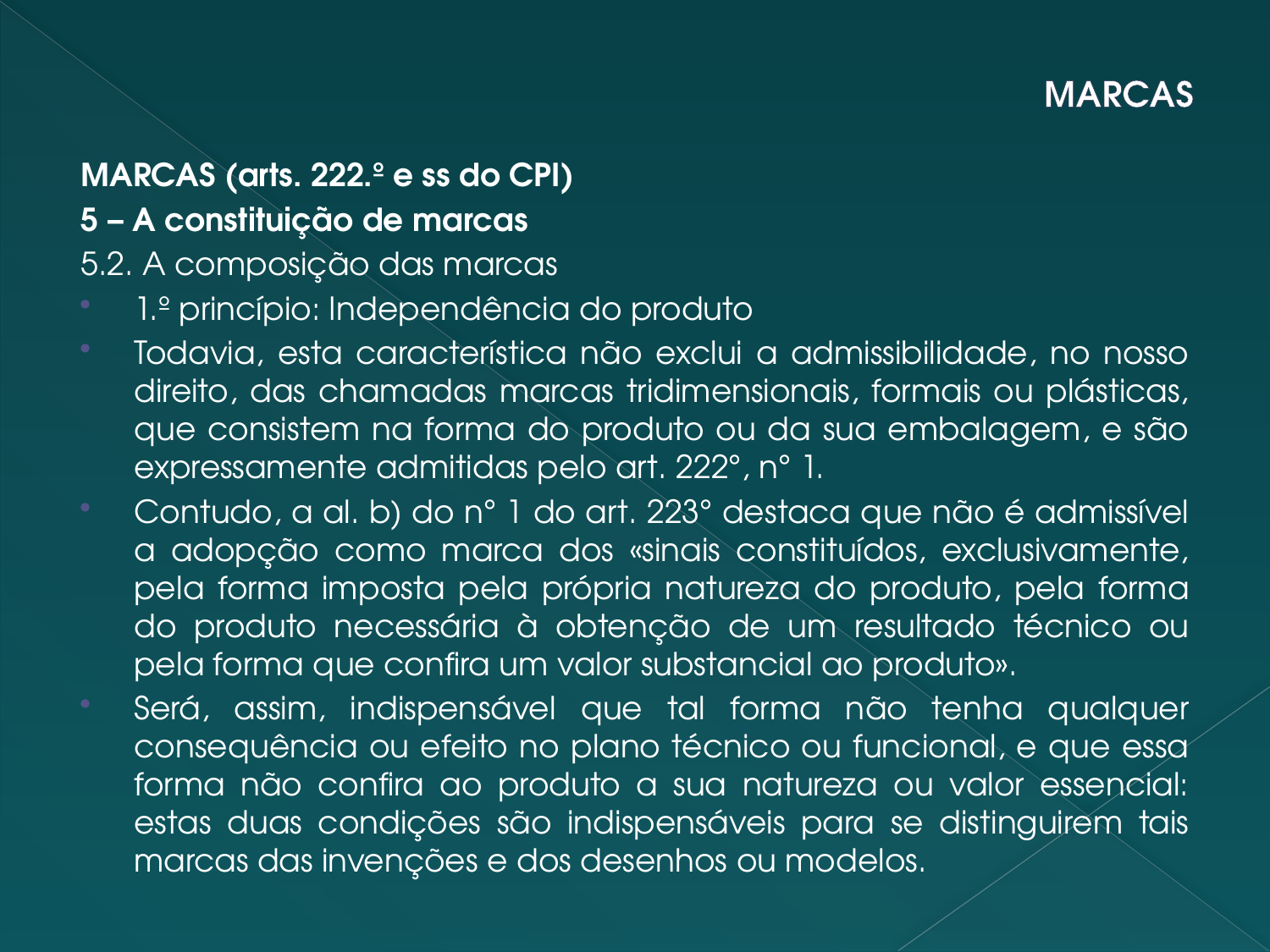

# MARCAS
MARCAS (arts. 222.º e ss do CPI)
5 – A constituição de marcas
5.2. A composição das marcas
1.º princípio: Independência do produto
Todavia, esta característica não exclui a admissibilidade, no nosso direito, das chamadas marcas tridimensionais, formais ou plásticas, que consistem na forma do produto ou da sua embalagem, e são expressamente admitidas pelo art. 222°, n° 1.
Contudo, a al. b) do n° 1 do art. 223° destaca que não é admissível a adopção como marca dos «sinais constituídos, exclusivamente, pela forma imposta pela própria natureza do produto, pela forma do produto necessária à obtenção de um resultado técnico ou pela forma que confira um valor substancial ao produto».
Será, assim, indispensável que tal forma não tenha qualquer consequência ou efeito no plano técnico ou funcional, e que essa forma não confira ao produto a sua natureza ou valor essencial: estas duas condições são indispensáveis para se distinguirem tais marcas das invenções e dos desenhos ou modelos.